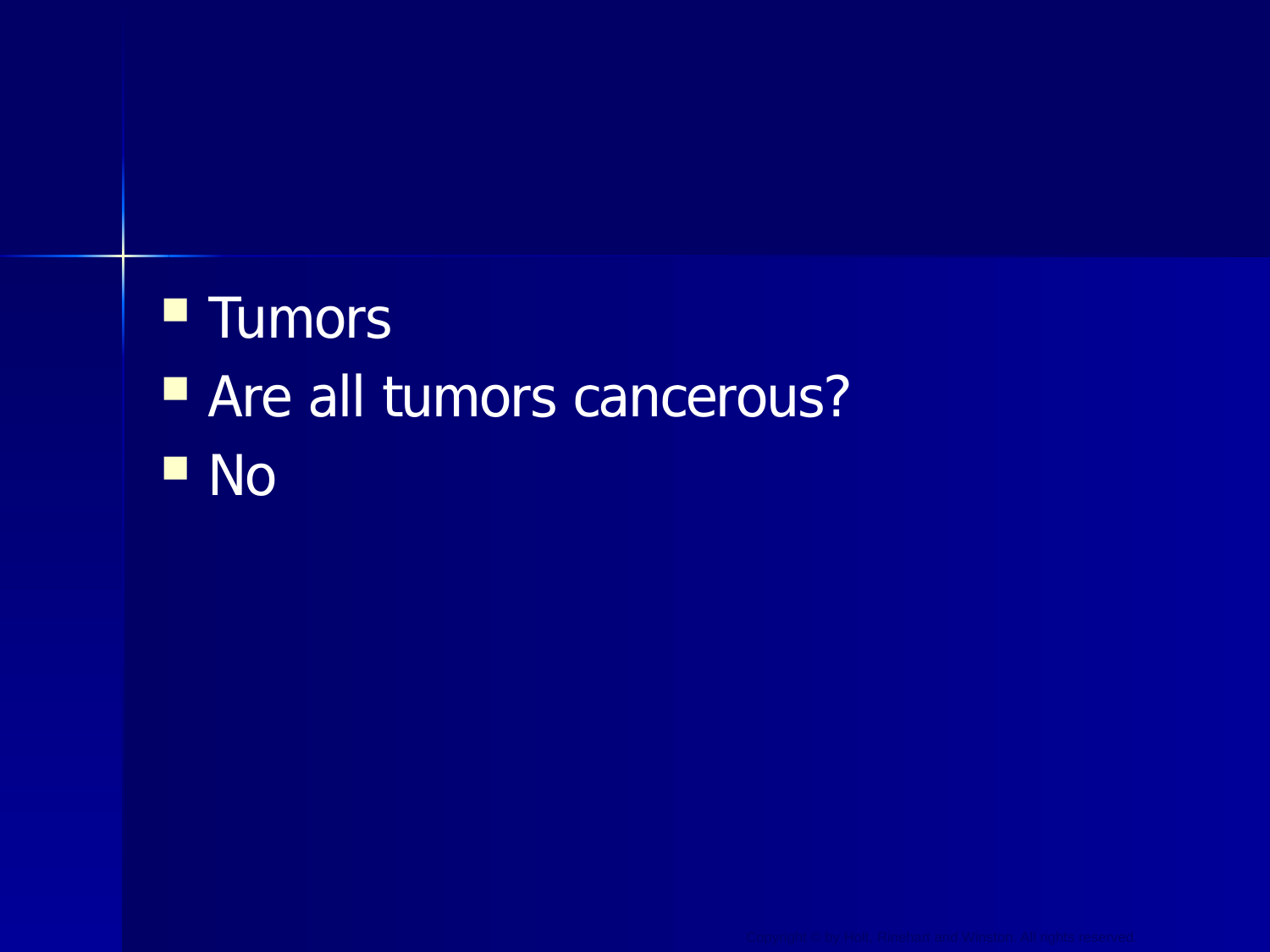

#
Tumors
Are all tumors cancerous?
No